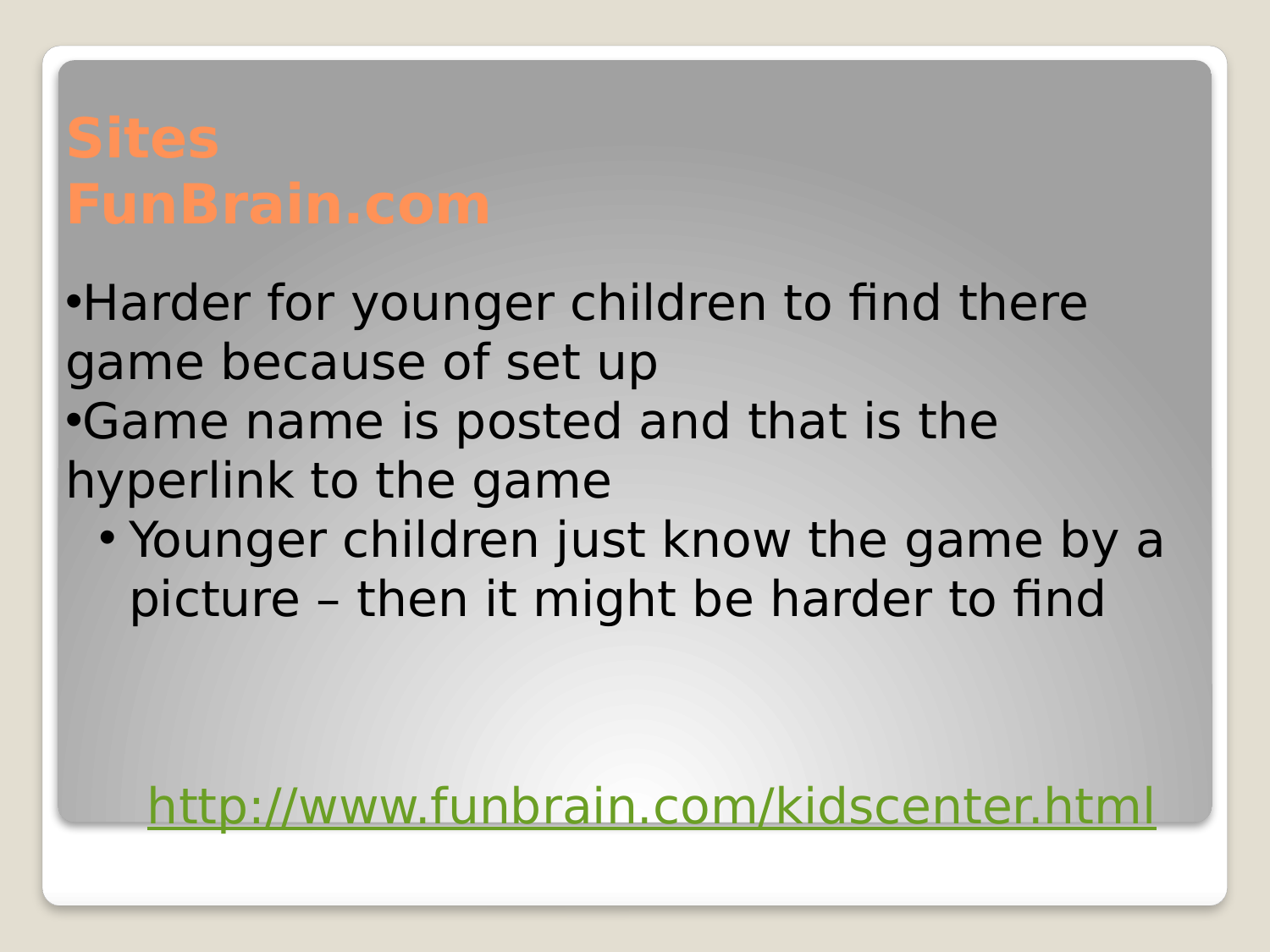

# Sites                                  FunBrain.com
Harder for younger children to find there game because of set up
Game name is posted and that is the hyperlink to the game
Younger children just know the game by a picture – then it might be harder to find
http://www.funbrain.com/kidscenter.html